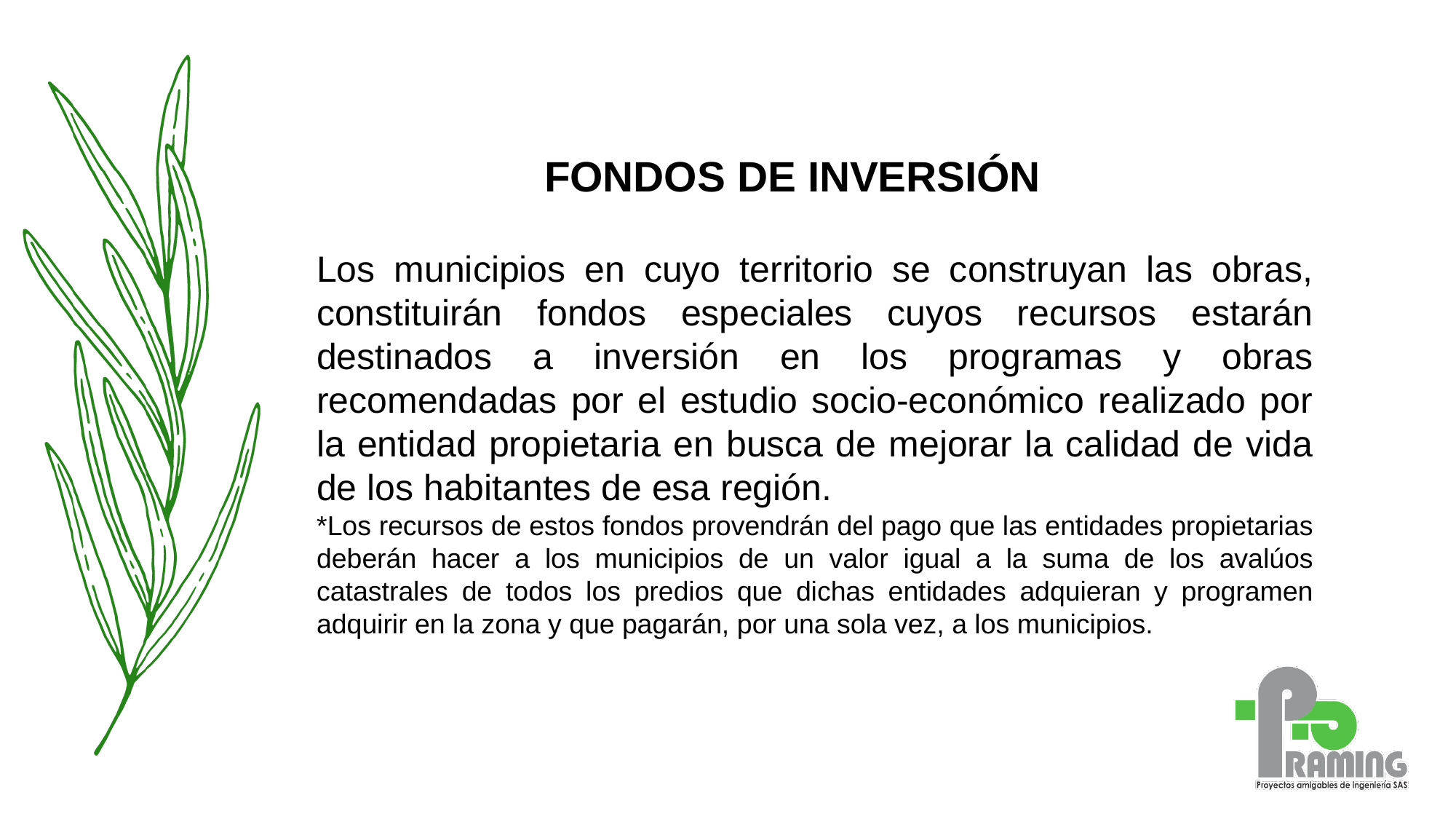

FONDOS DE INVERSIÓN
Los municipios en cuyo territorio se construyan las obras, constituirán fondos especiales cuyos recursos estarán destinados a inversión en los programas y obras recomendadas por el estudio socio-económico realizado por la entidad propietaria en busca de mejorar la calidad de vida de los habitantes de esa región.
*Los recursos de estos fondos provendrán del pago que las entidades propietarias deberán hacer a los municipios de un valor igual a la suma de los avalúos catastrales de todos los predios que dichas entidades adquieran y programen adquirir en la zona y que pagarán, por una sola vez, a los municipios.